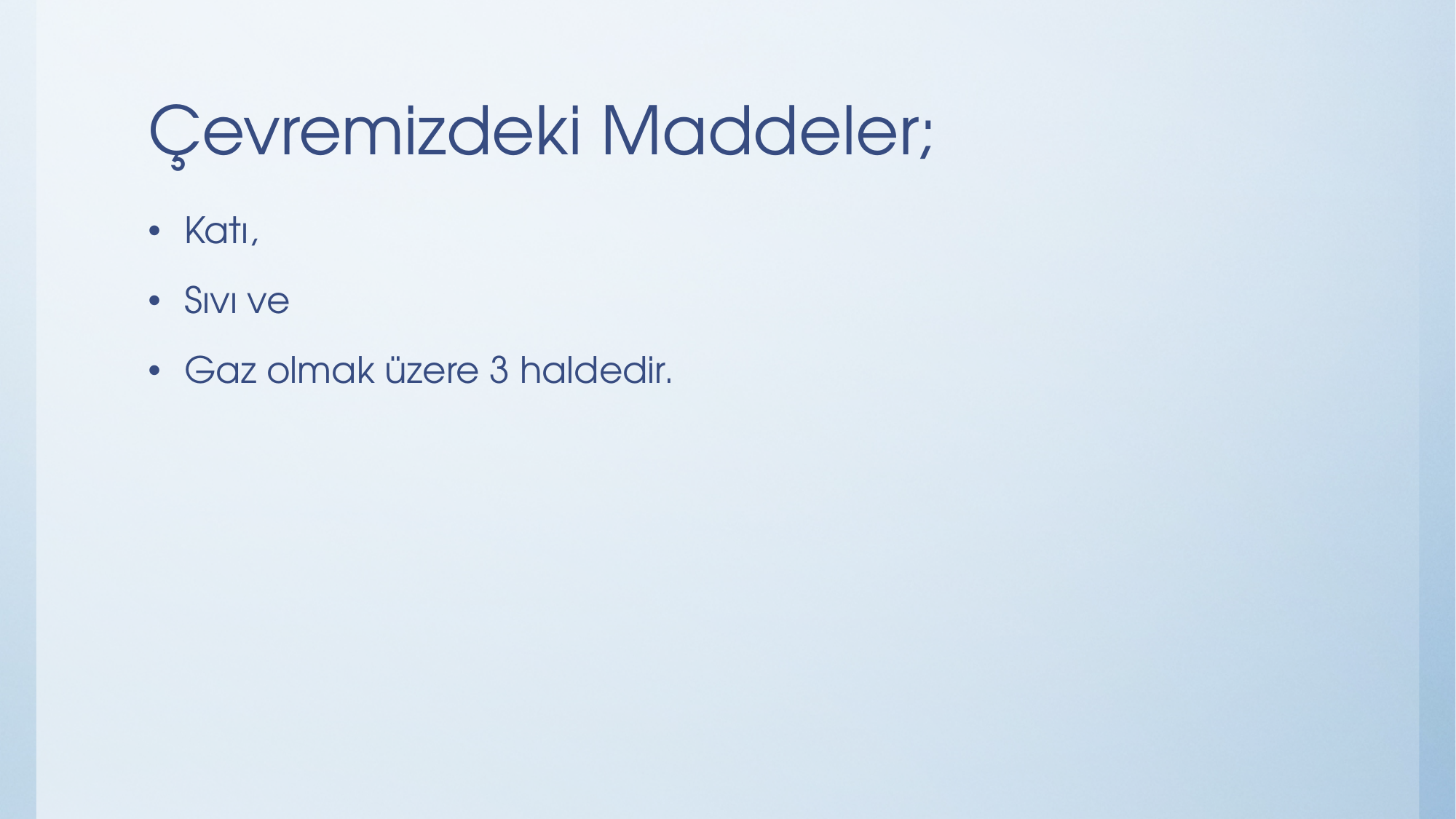

# Çevremizdeki Maddeler;
Katı,
Sıvı ve
Gaz olmak üzere 3 haldedir.